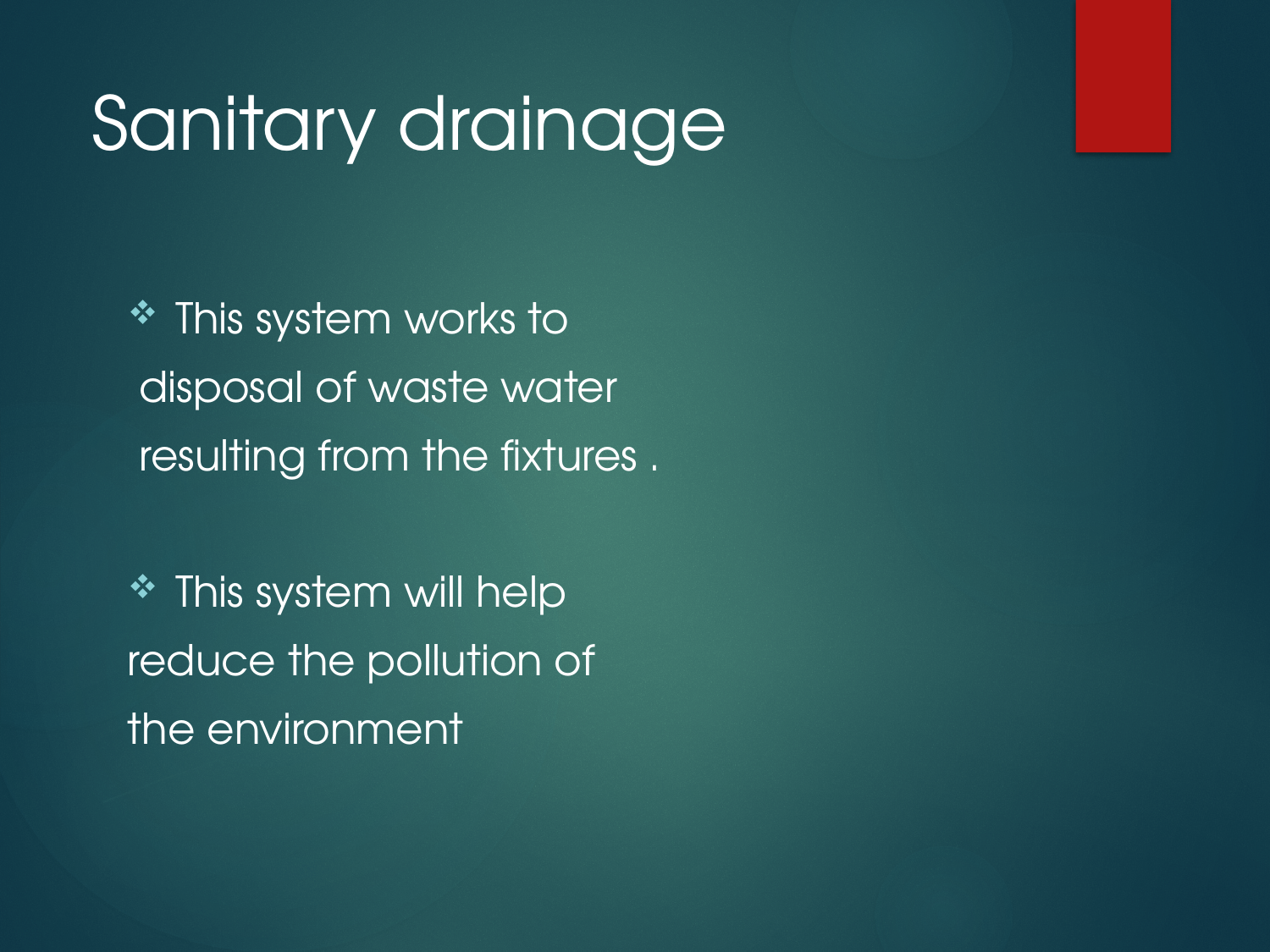

# Sanitary drainage
This system works to
 disposal of waste water
 resulting from the fixtures .

This system will help
reduce the pollution of
the environment